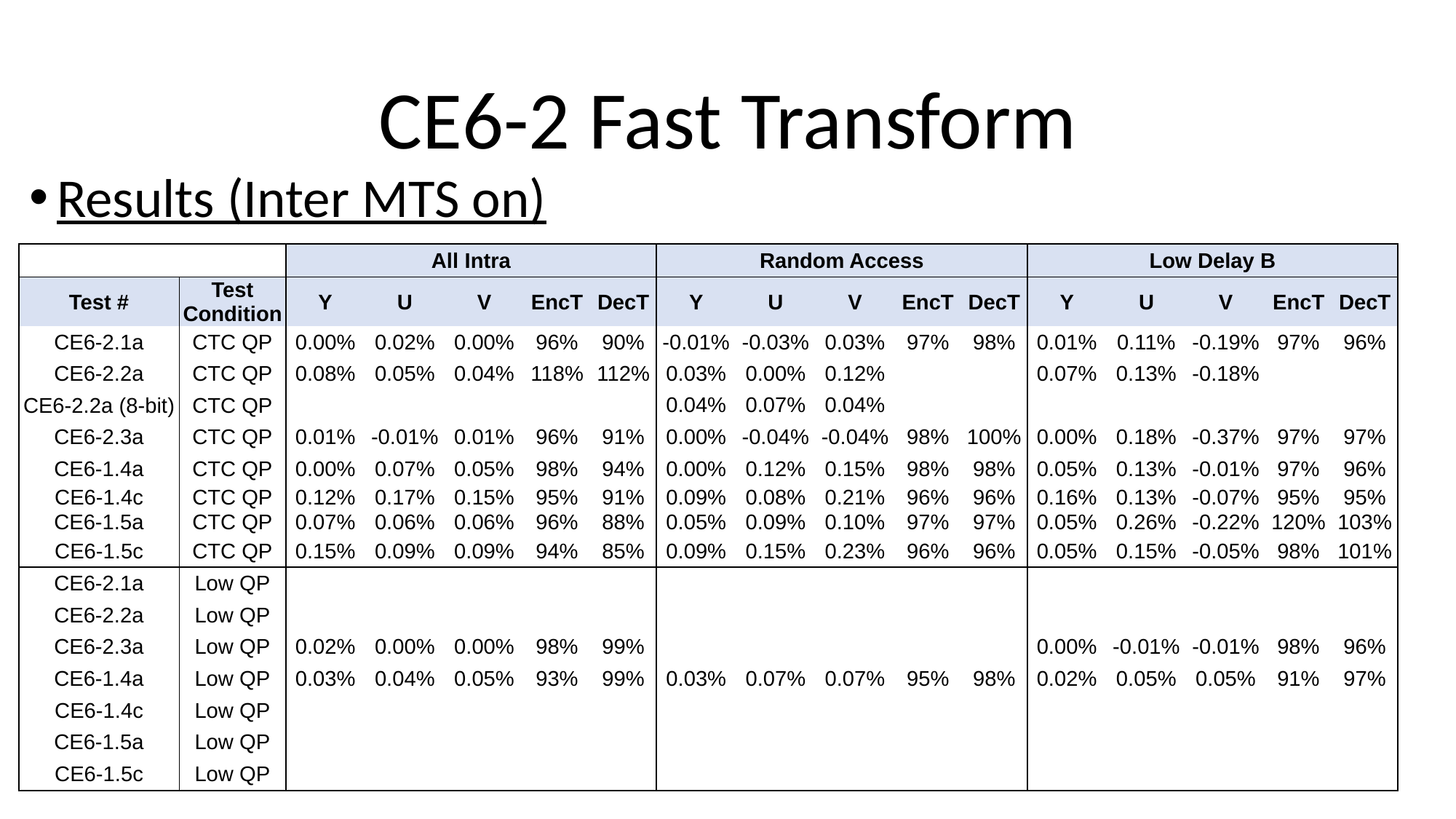

# CE6-2 Fast Transform
Results (Inter MTS on)

|  |  | All Intra |  |  |  |  | Random Access |  |  |  |  | Low Delay B |  |  |  |  |
| --- | --- | --- | --- | --- | --- | --- | --- | --- | --- | --- | --- | --- | --- | --- | --- | --- |
| Test # | Test Condition | Y | U | V | EncT | DecT | Y | U | V | EncT | DecT | Y | U | V | EncT | DecT |
| CE6-2.1a | CTC QP | 0.00% | 0.02% | 0.00% | 96% | 90% | -0.01% | -0.03% | 0.03% | 97% | 98% | 0.01% | 0.11% | -0.19% | 97% | 96% |
| CE6-2.2a | CTC QP | 0.08% | 0.05% | 0.04% | 118% | 112% | 0.03% | 0.00% | 0.12% |  |  | 0.07% | 0.13% | -0.18% |  |  |
| CE6-2.2a (8-bit) | CTC QP |  |  |  |  |  | 0.04% | 0.07% | 0.04% |  |  |  |  |  |  |  |
| CE6-2.3a | CTC QP | 0.01% | -0.01% | 0.01% | 96% | 91% | 0.00% | -0.04% | -0.04% | 98% | 100% | 0.00% | 0.18% | -0.37% | 97% | 97% |
| CE6-1.4a | CTC QP | 0.00% | 0.07% | 0.05% | 98% | 94% | 0.00% | 0.12% | 0.15% | 98% | 98% | 0.05% | 0.13% | -0.01% | 97% | 96% |
| CE6-1.4c | CTC QP | 0.12% | 0.17% | 0.15% | 95% | 91% | 0.09% | 0.08% | 0.21% | 96% | 96% | 0.16% | 0.13% | -0.07% | 95% | 95% |
| CE6-1.5a | CTC QP | 0.07% | 0.06% | 0.06% | 96% | 88% | 0.05% | 0.09% | 0.10% | 97% | 97% | 0.05% | 0.26% | -0.22% | 120% | 103% |
| CE6-1.5c | CTC QP | 0.15% | 0.09% | 0.09% | 94% | 85% | 0.09% | 0.15% | 0.23% | 96% | 96% | 0.05% | 0.15% | -0.05% | 98% | 101% |
| CE6-2.1a | Low QP |  |  |  |  |  |  |  |  |  |  |  |  |  |  |  |
| CE6-2.2a | Low QP |  |  |  |  |  |  |  |  |  |  |  |  |  |  |  |
| CE6-2.3a | Low QP | 0.02% | 0.00% | 0.00% | 98% | 99% |  |  |  |  |  | 0.00% | -0.01% | -0.01% | 98% | 96% |
| CE6-1.4a | Low QP | 0.03% | 0.04% | 0.05% | 93% | 99% | 0.03% | 0.07% | 0.07% | 95% | 98% | 0.02% | 0.05% | 0.05% | 91% | 97% |
| CE6-1.4c | Low QP |  |  |  |  |  |  |  |  |  |  |  |  |  |  |  |
| CE6-1.5a | Low QP |  |  |  |  |  |  |  |  |  |  |  |  |  |  |  |
| CE6-1.5c | Low QP |  |  |  |  |  |  |  |  |  |  |  |  |  |  |  |